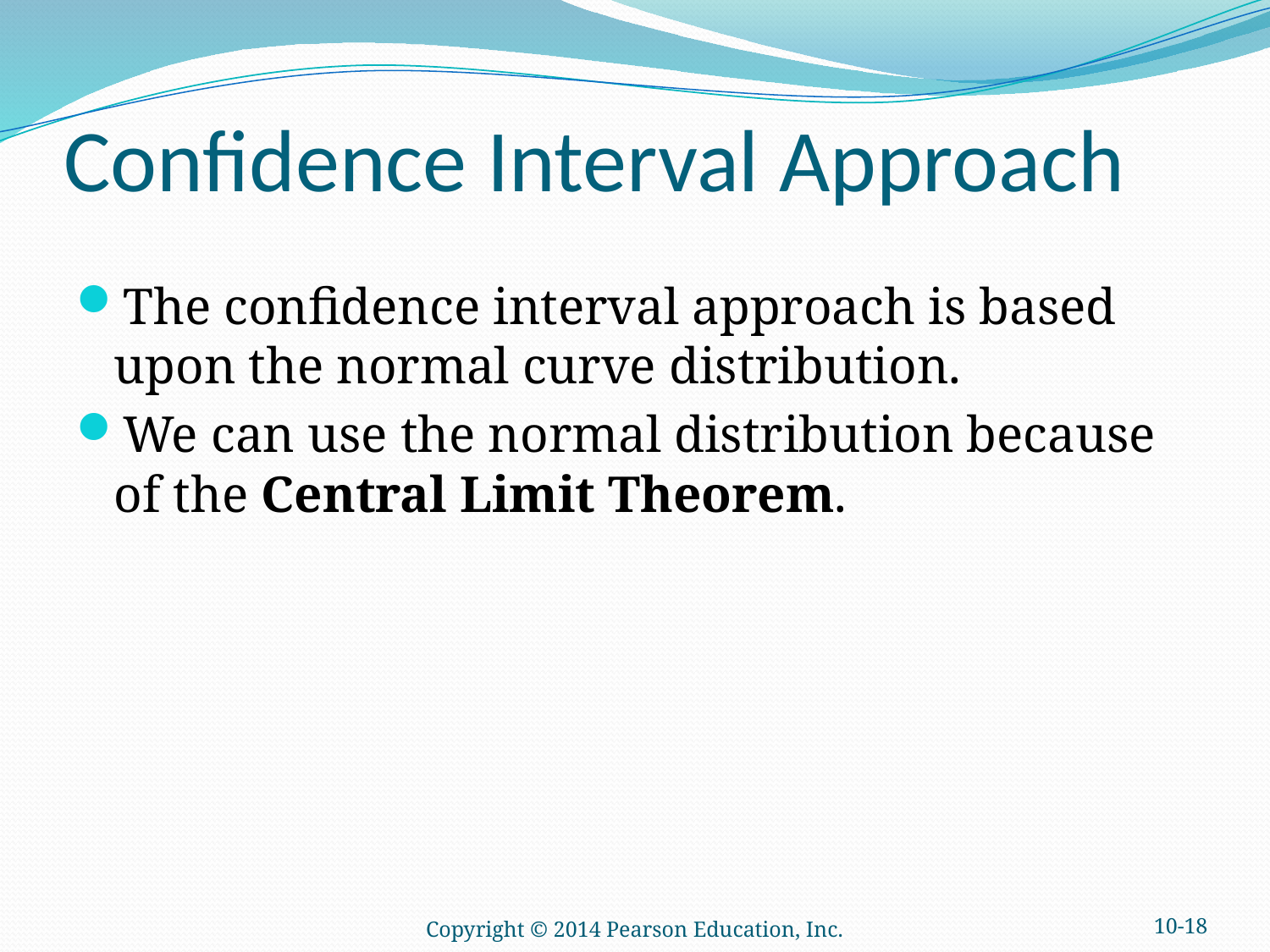

# Confidence Interval Approach
The confidence interval approach is based upon the normal curve distribution.
We can use the normal distribution because of the Central Limit Theorem.